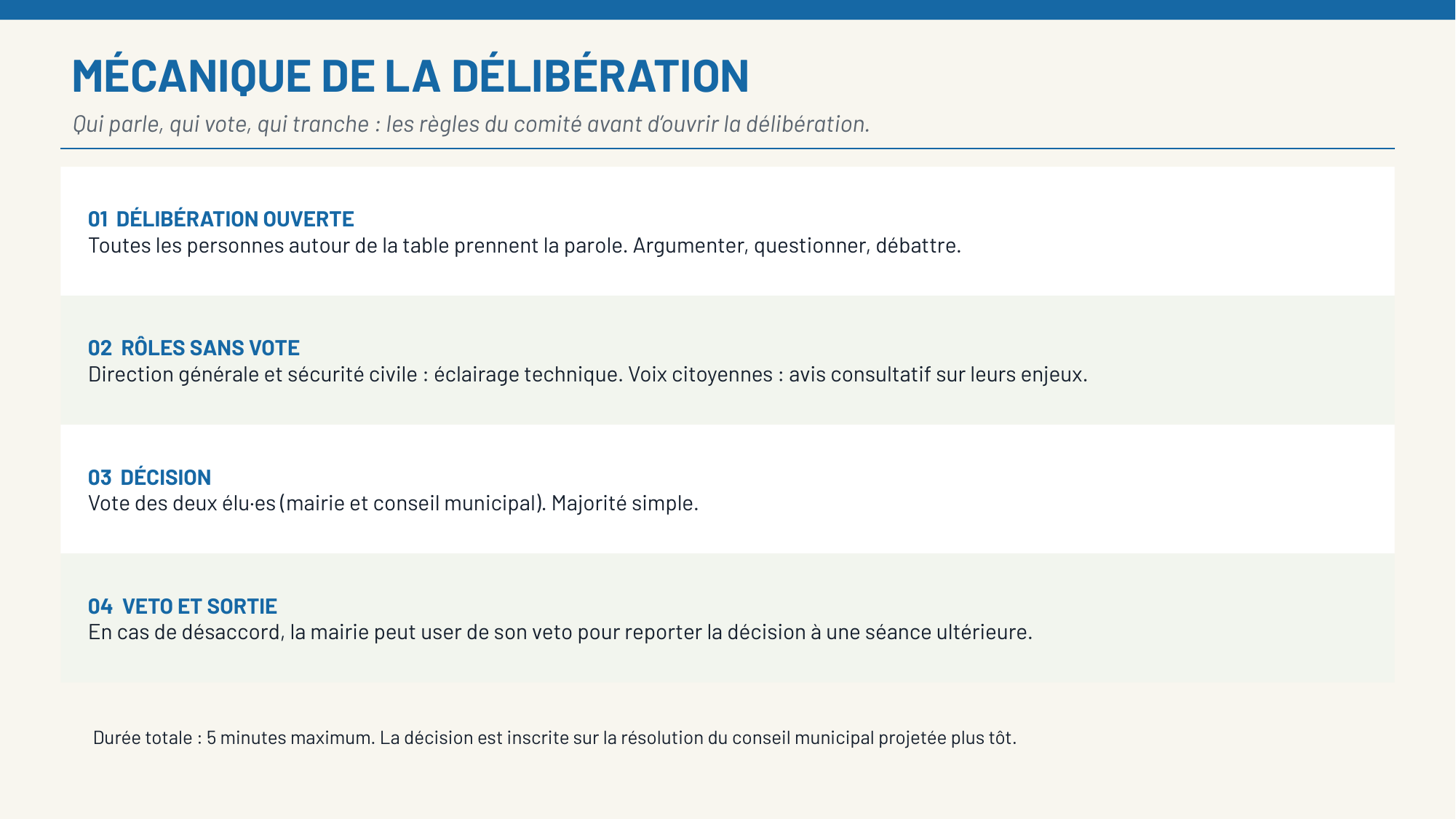

MÉCANIQUE DE LA DÉLIBÉRATION
Qui parle, qui vote, qui tranche : les règles du comité avant d’ouvrir la délibération.
01  DÉLIBÉRATION OUVERTE
Toutes les personnes autour de la table prennent la parole. Argumenter, questionner, débattre.
02  RÔLES SANS VOTE
Direction générale et sécurité civile : éclairage technique. Voix citoyennes : avis consultatif sur leurs enjeux.
03  DÉCISION
Vote des deux élu·es (mairie et conseil municipal). Majorité simple.
04  VETO ET SORTIE
En cas de désaccord, la mairie peut user de son veto pour reporter la décision à une séance ultérieure.
Durée totale : 5 minutes maximum. La décision est inscrite sur la résolution du conseil municipal projetée plus tôt.